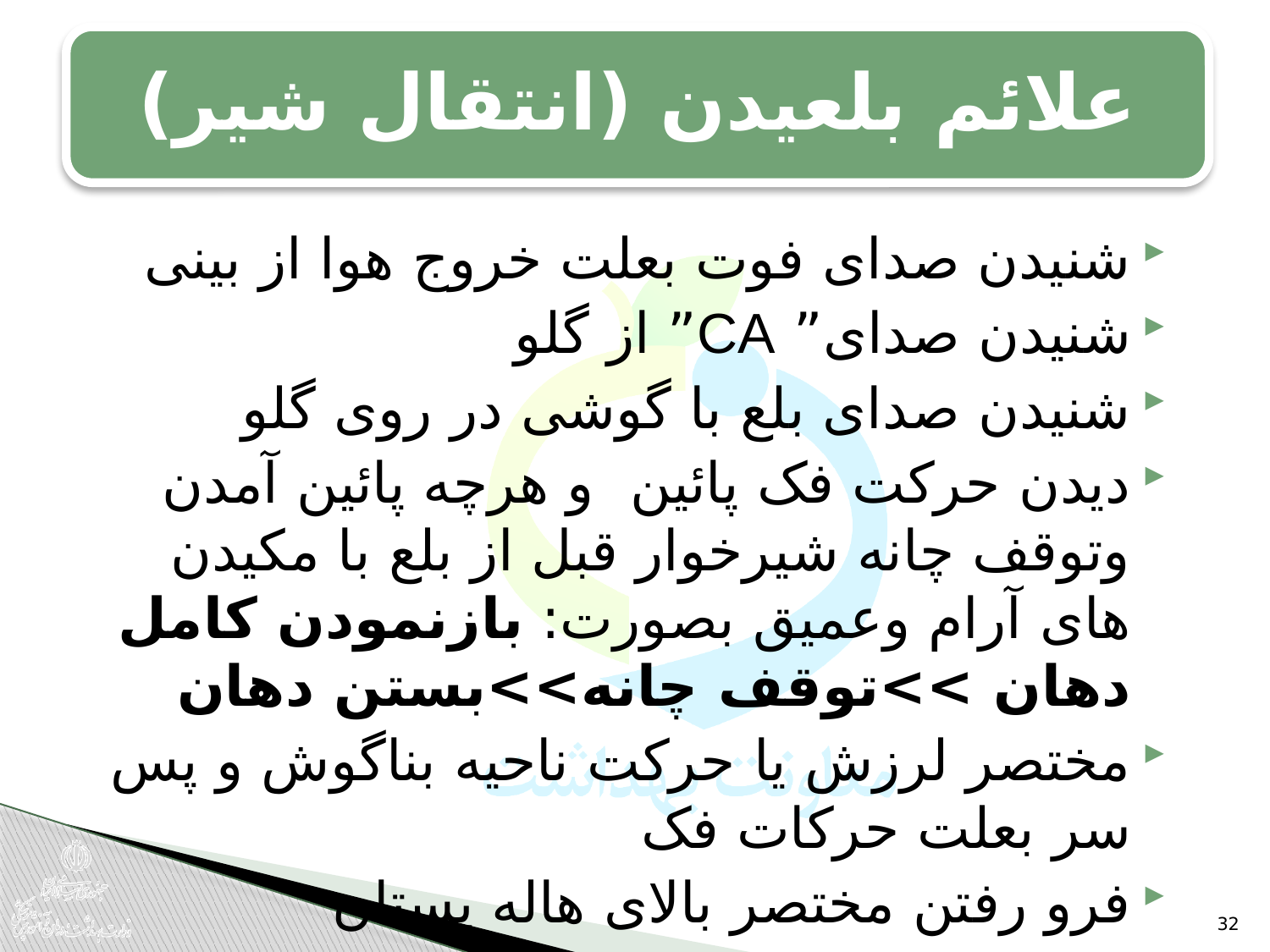

علائم بلعیدن (انتقال شیر)
شنیدن صدای فوت بعلت خروج هوا از بینی
شنیدن صدای” CA” از گلو
شنیدن صدای بلع با گوشی در روی گلو
دیدن حرکت فک پائین  و هرچه پائین آمدن وتوقف چانه شیرخوار قبل از بلع با مکیدن های آرام وعمیق بصورت: بازنمودن کامل دهان >>توقف چانه>>بستن دهان
مختصر لرزش یا حرکت ناحیه بناگوش و پس سر بعلت حرکات فک
فرو رفتن مختصر بالای هاله پستان
32